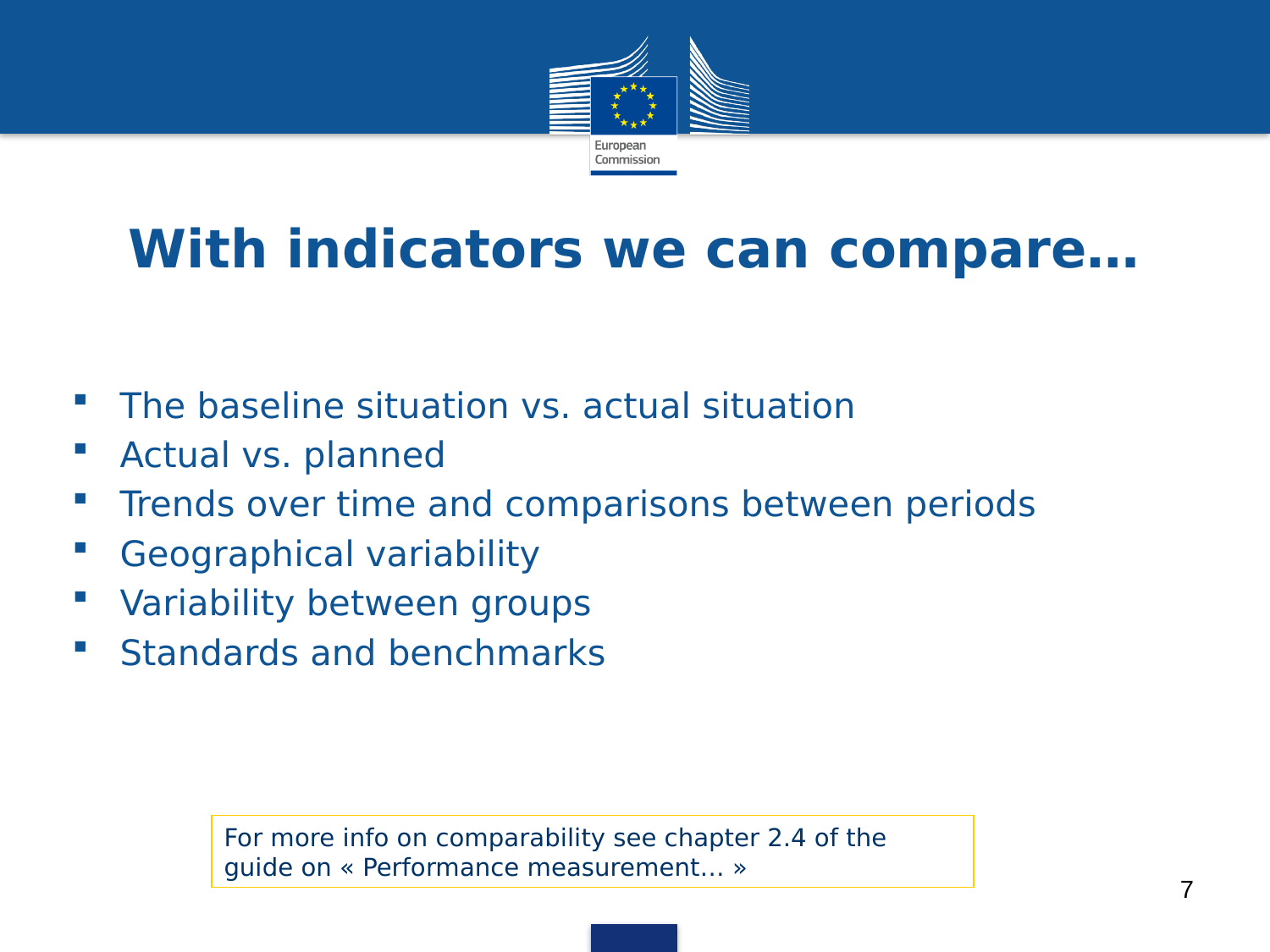

# With indicators we can compare…

The baseline situation vs. actual situation
Actual vs. planned
Trends over time and comparisons between periods
Geographical variability
Variability between groups
Standards and benchmarks
For more info on comparability see chapter 2.4 of the guide on « Performance measurement… »
7